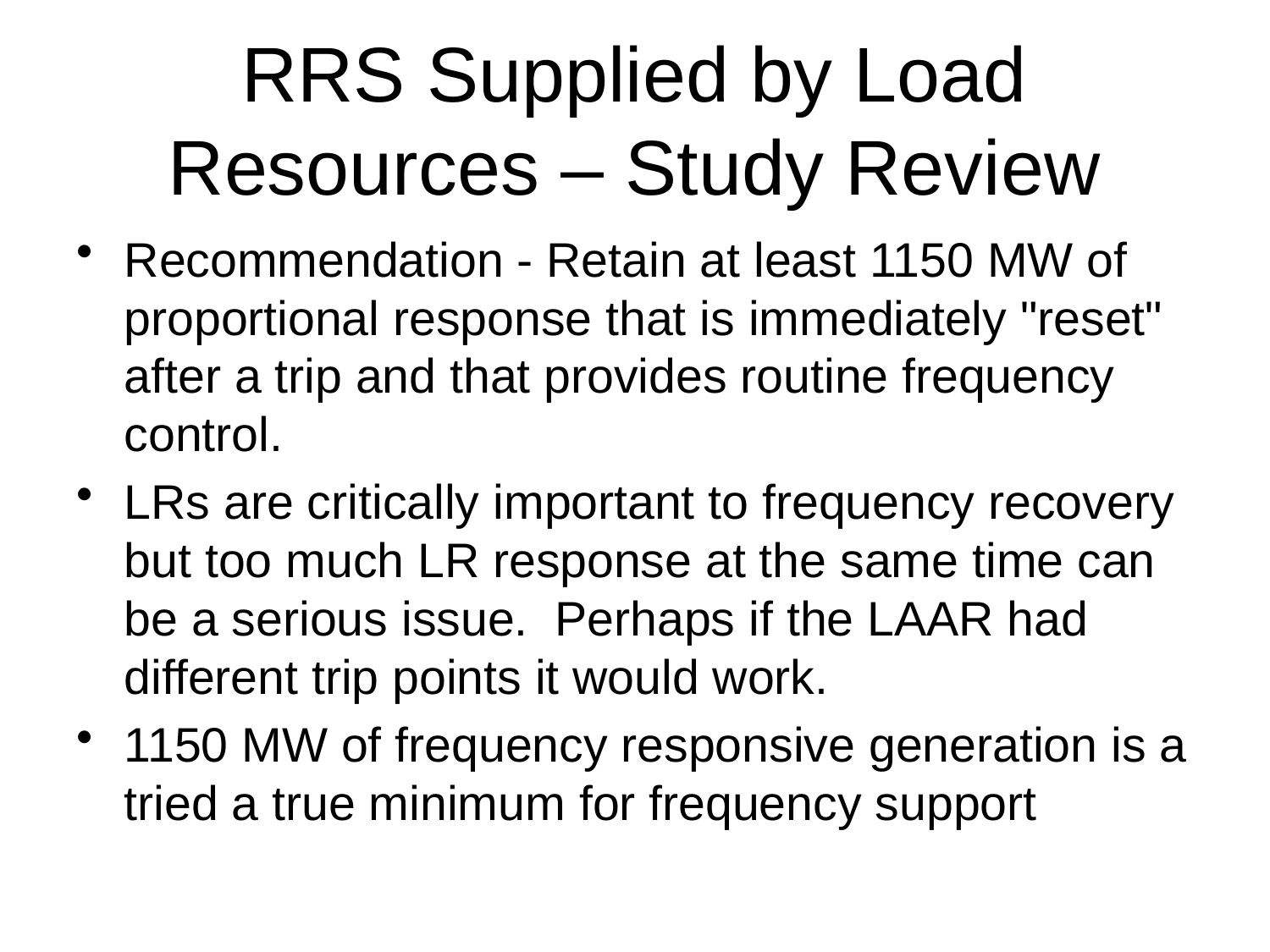

# RRS Supplied by Load Resources – Study Review
Recommendation - Retain at least 1150 MW of proportional response that is immediately "reset" after a trip and that provides routine frequency control.
LRs are critically important to frequency recovery but too much LR response at the same time can be a serious issue.  Perhaps if the LAAR had different trip points it would work.
1150 MW of frequency responsive generation is a tried a true minimum for frequency support